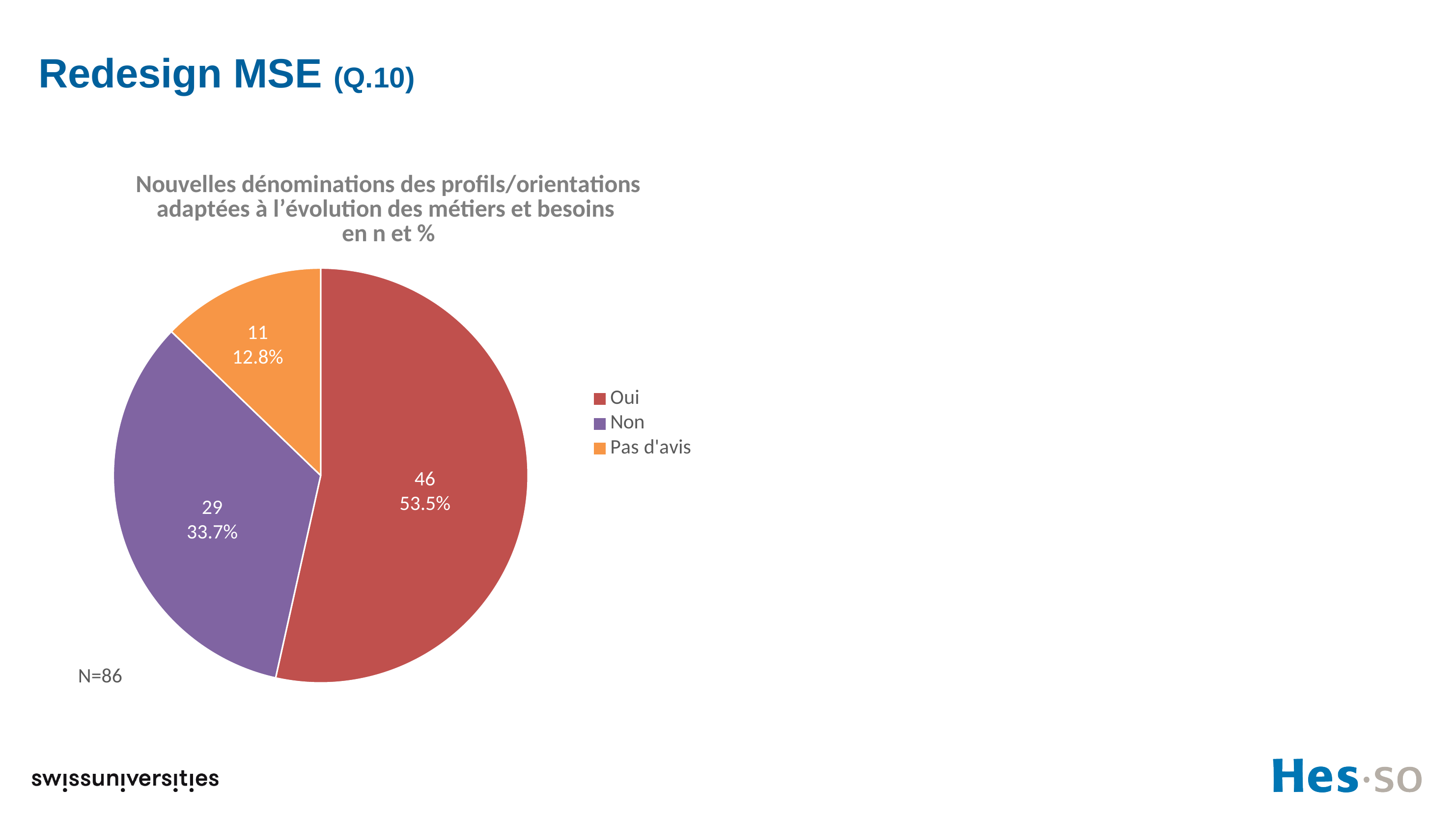

# Redesign MSE (Q.10)

### Chart: Nouvelles dénominations des profils/orientations adaptées à l’évolution des métiers et besoins
en n et %

| Category |  |
|---|---|
| Oui  | 46.0 |
| Non | 29.0 |
| Pas d'avis | 11.0 |
11
12.8%
46
53.5%
29
33.7%
N=86